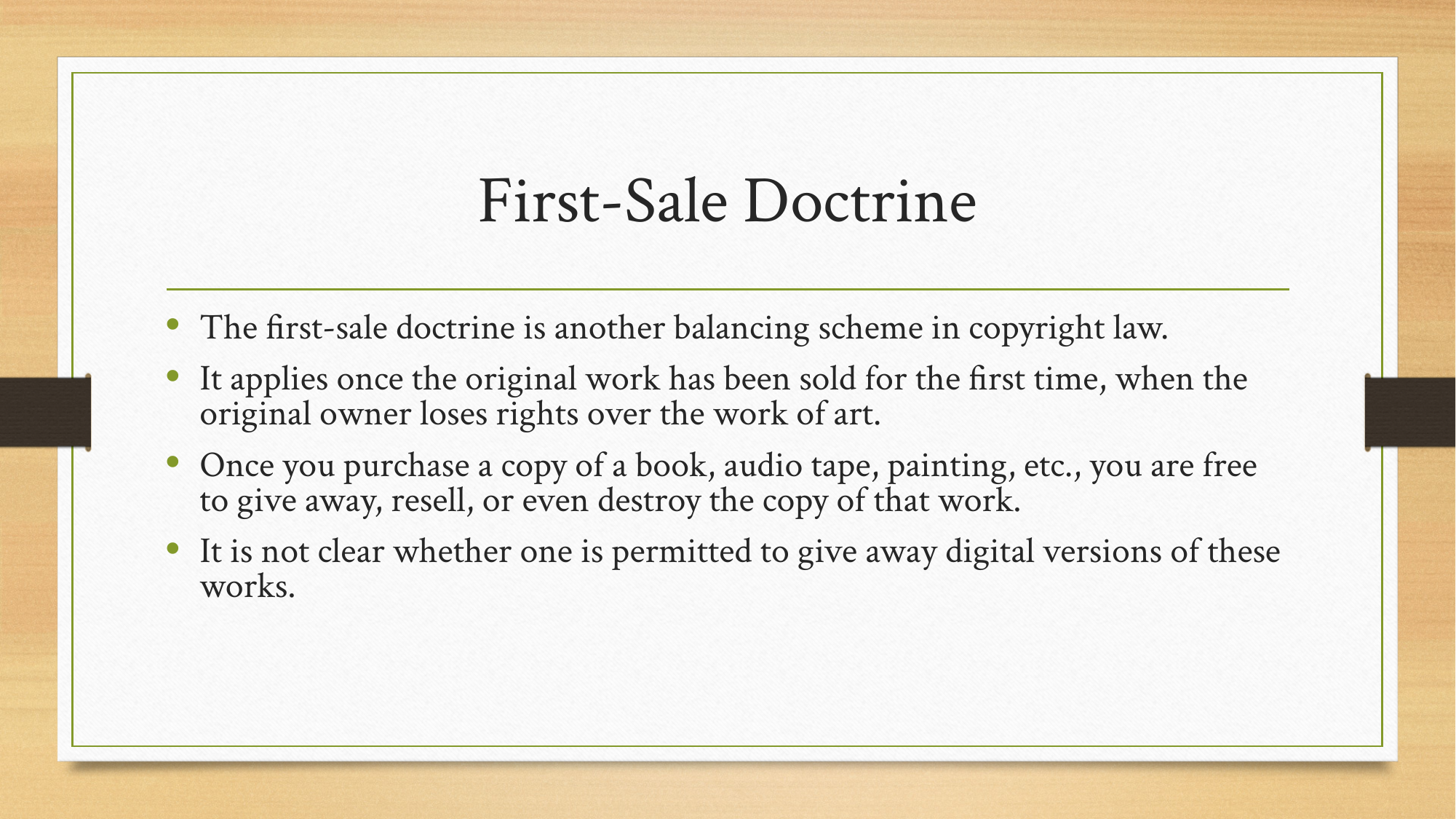

# First-Sale Doctrine
The first-sale doctrine is another balancing scheme in copyright law.
It applies once the original work has been sold for the first time, when the original owner loses rights over the work of art.
Once you purchase a copy of a book, audio tape, painting, etc., you are free to give away, resell, or even destroy the copy of that work.
It is not clear whether one is permitted to give away digital versions of these works.